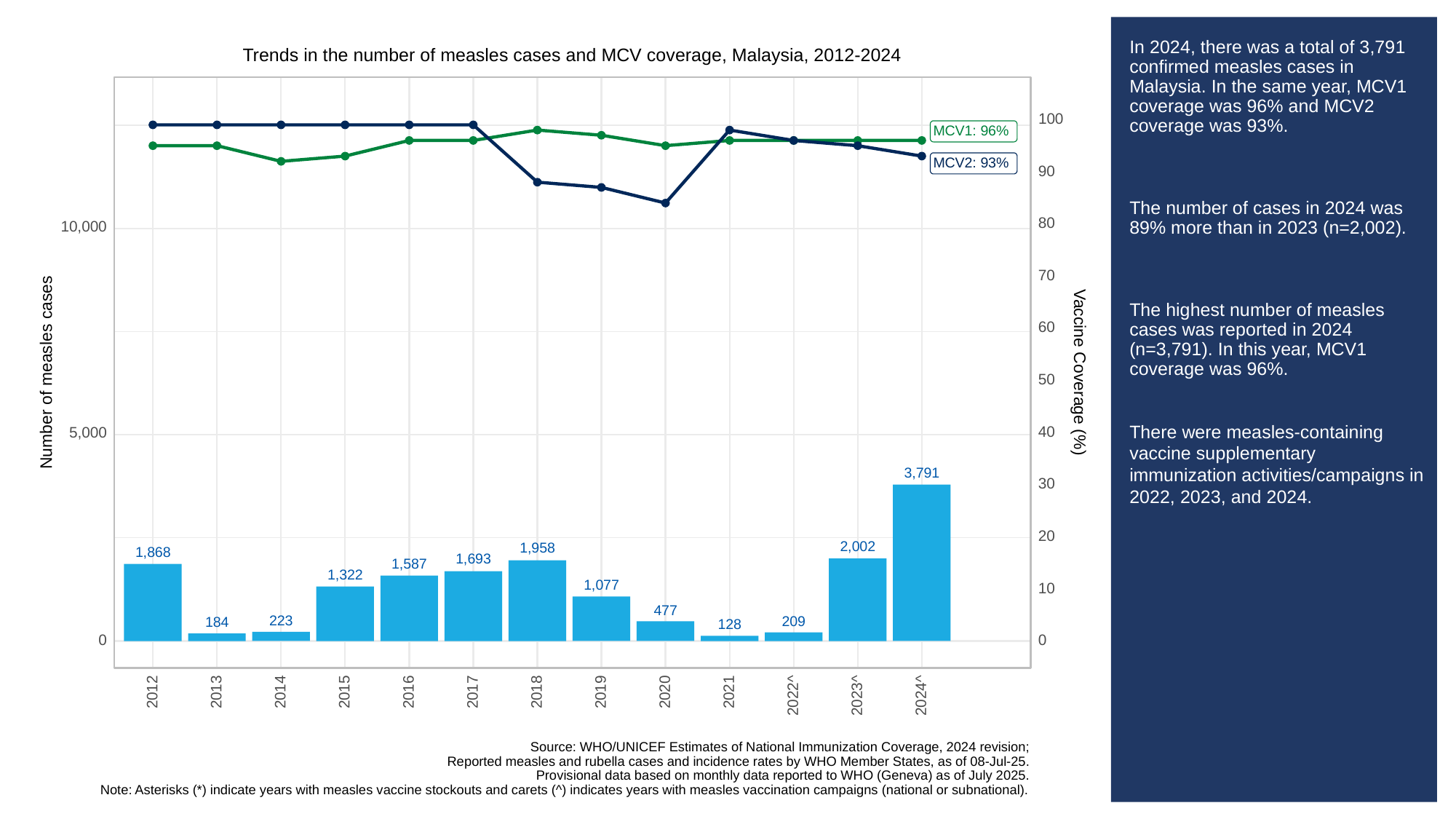

# In 2024, there was a total of 3,791 confirmed measles cases in Malaysia. In the same year, MCV1 coverage was 96% and MCV2 coverage was 93%.

The number of cases in 2024 was 89% more than in 2023 (n=2,002).

The highest number of measles cases was reported in 2024 (n=3,791). In this year, MCV1 coverage was 96%.

There were measles-containing vaccine supplementary immunization activities/campaigns in 2022, 2023, and 2024.

Trends in the number of measles cases and MCV coverage, Malaysia, 2012-2024

100

MCV1: 96%

MCV2: 93%
90

80
10,000

70
60

Vaccine Coverage (%)
Number of measles cases
50
40
5,000

3,791
30

20

2,002
1,958
1,868
1,693
1,587

1,322

1,077
10

477
223
209
184
128

0
0

2013
2012
2014
2015
2016
2017
2018
2019
2020
2021
2023^
2022^
2024^
Source: WHO/UNICEF Estimates of National Immunization Coverage, 2024 revision;
Reported measles and rubella cases and incidence rates by WHO Member States, as of 08-Jul-25.
Provisional data based on monthly data reported to WHO (Geneva) as of July 2025.
Note: Asterisks (*) indicate years with measles vaccine stockouts and carets (^) indicates years with measles vaccination campaigns (national or subnational).